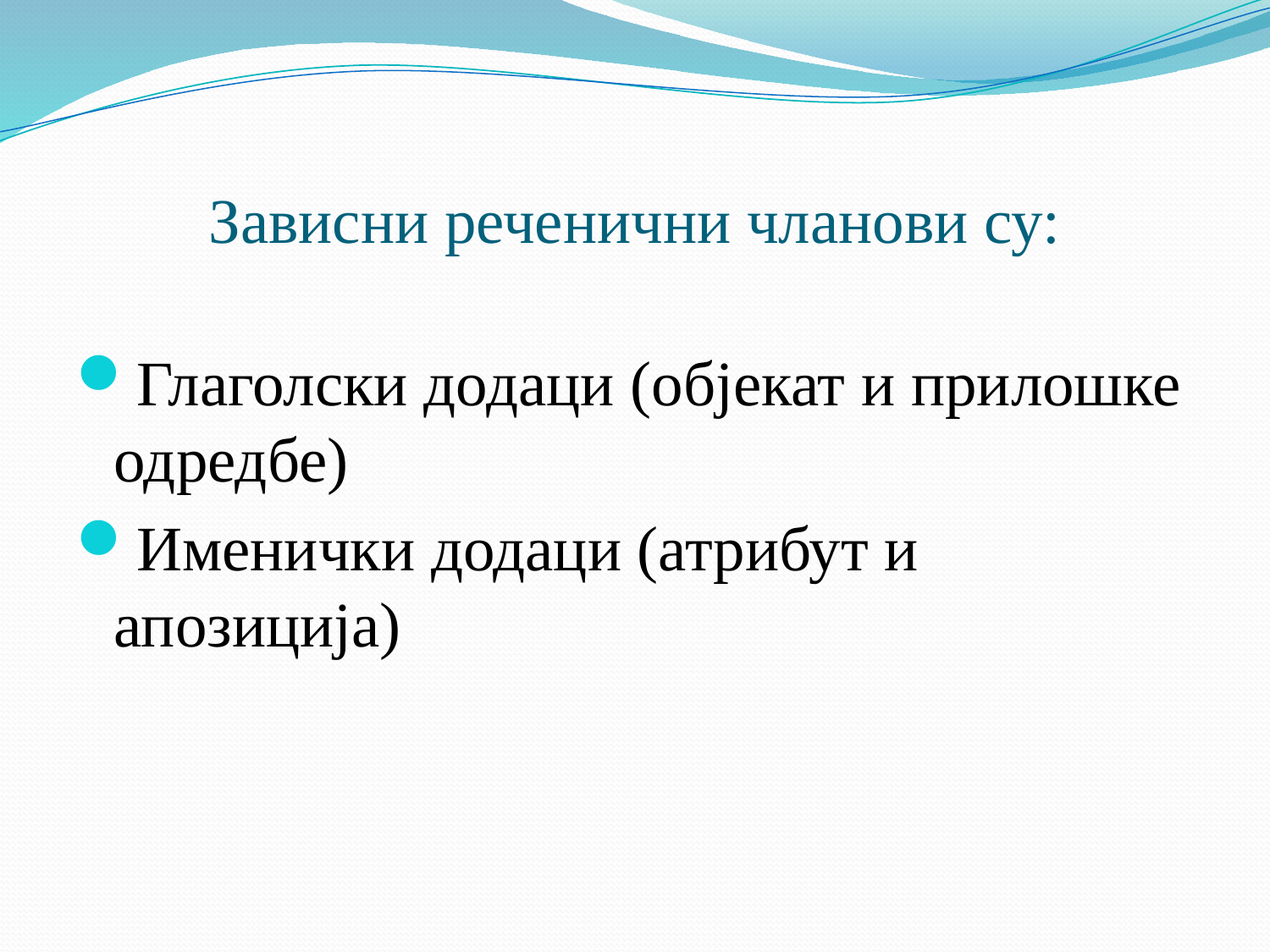

# Зависни реченични чланови су:

Глаголски додаци (објекат и прилошке одредбе)
Именички додаци (атрибут и апозиција)